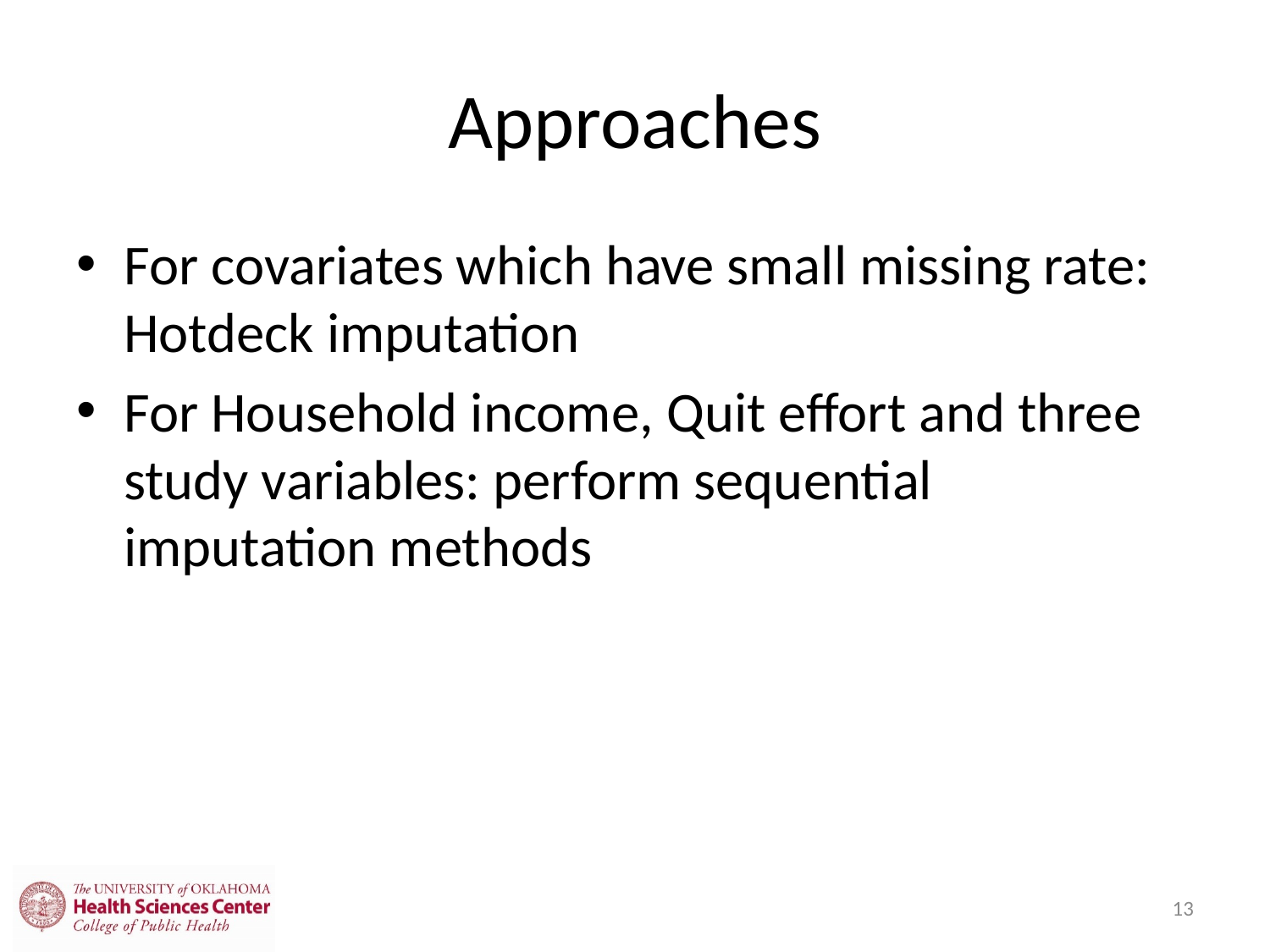

# Approaches
For covariates which have small missing rate: Hotdeck imputation
For Household income, Quit effort and three study variables: perform sequential imputation methods

13